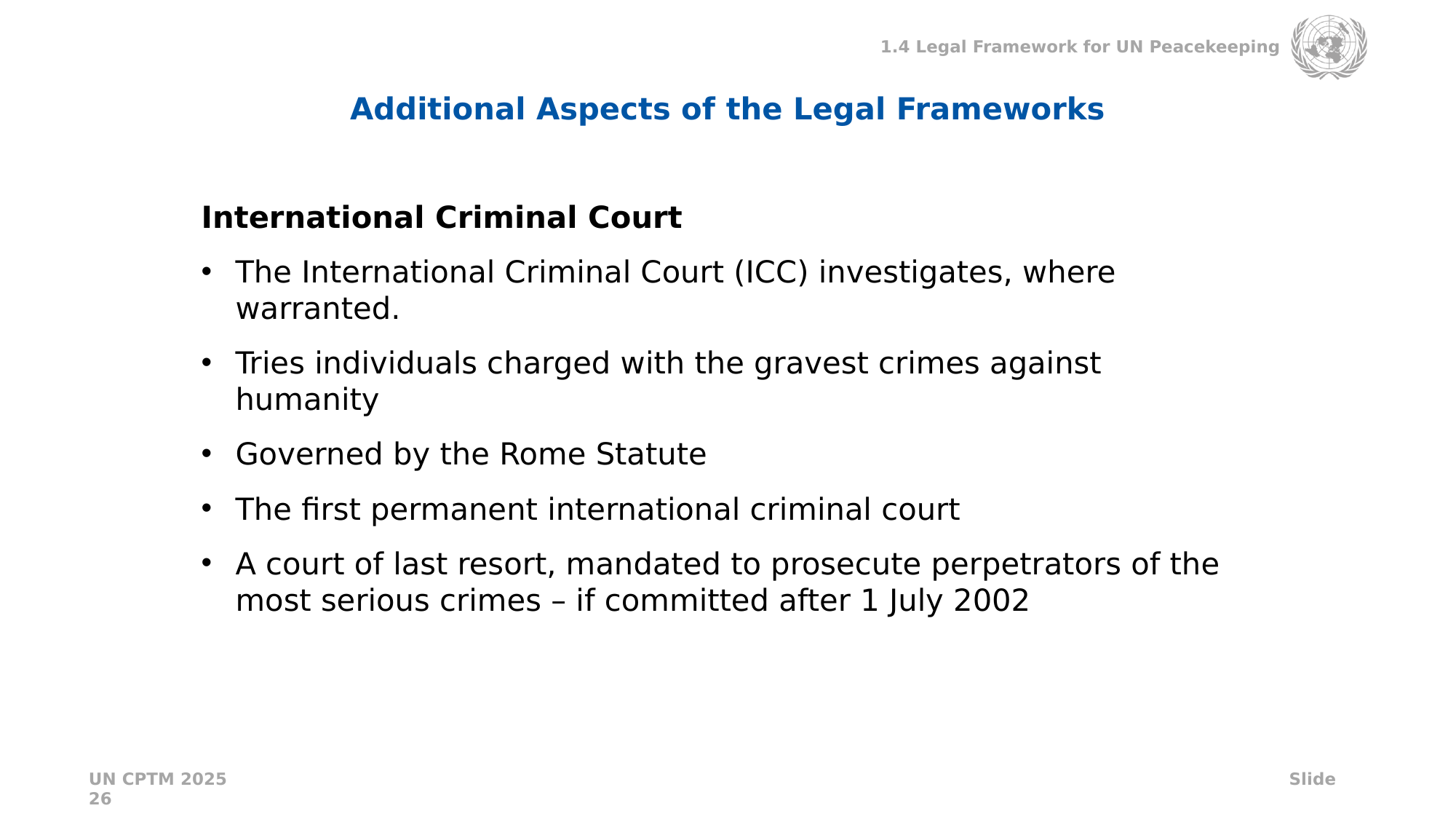

Additional Aspects of the Legal Frameworks
International Criminal Court
The International Criminal Court (ICC) investigates, where warranted.
Tries individuals charged with the gravest crimes against humanity
Governed by the Rome Statute
The first permanent international criminal court
A court of last resort, mandated to prosecute perpetrators of the most serious crimes – if committed after 1 July 2002